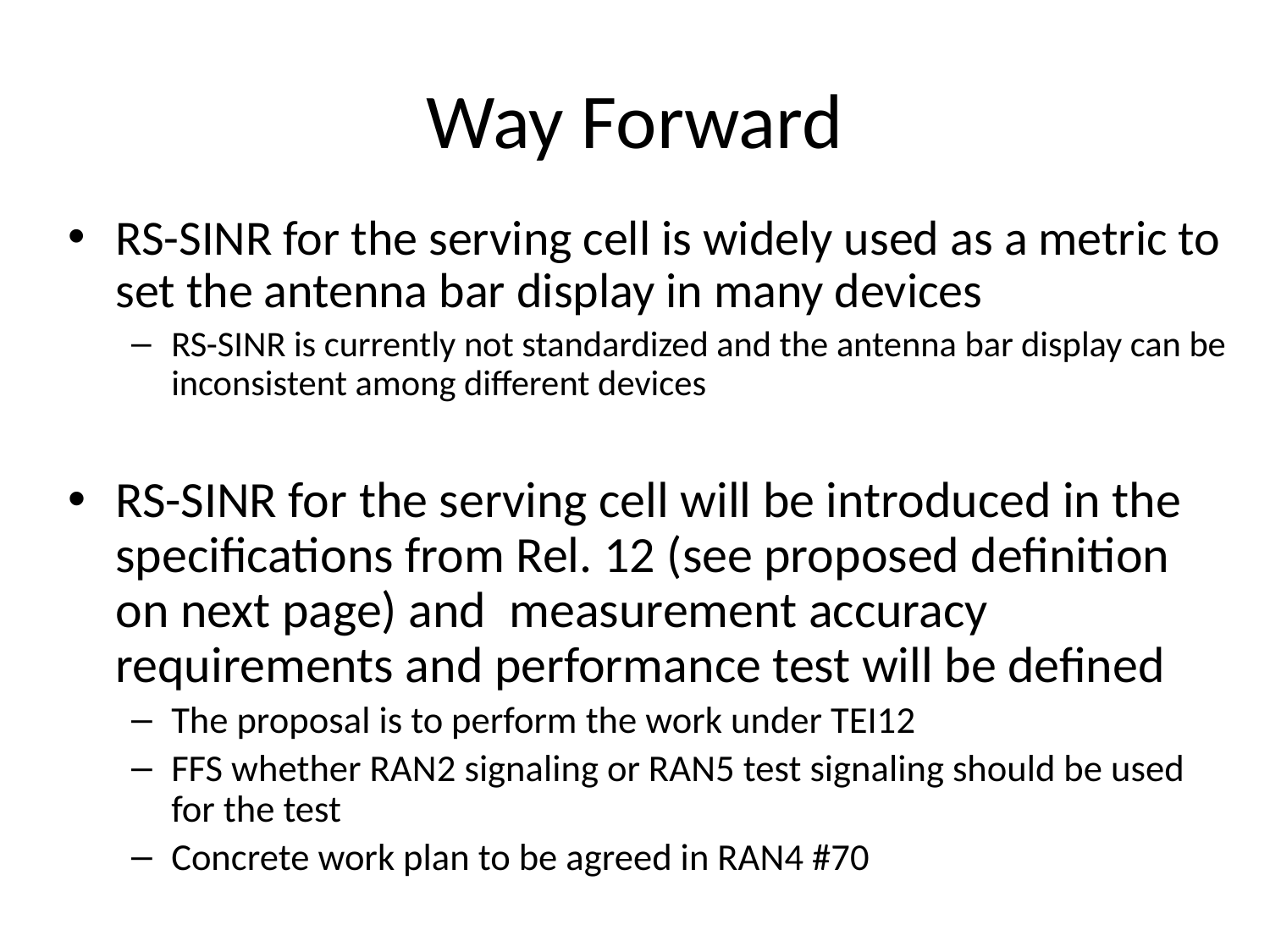

# Way Forward
RS-SINR for the serving cell is widely used as a metric to set the antenna bar display in many devices
RS-SINR is currently not standardized and the antenna bar display can be inconsistent among different devices

RS-SINR for the serving cell will be introduced in the specifications from Rel. 12 (see proposed definition on next page) and  measurement accuracy requirements and performance test will be defined
The proposal is to perform the work under TEI12
FFS whether RAN2 signaling or RAN5 test signaling should be used for the test
Concrete work plan to be agreed in RAN4 #70